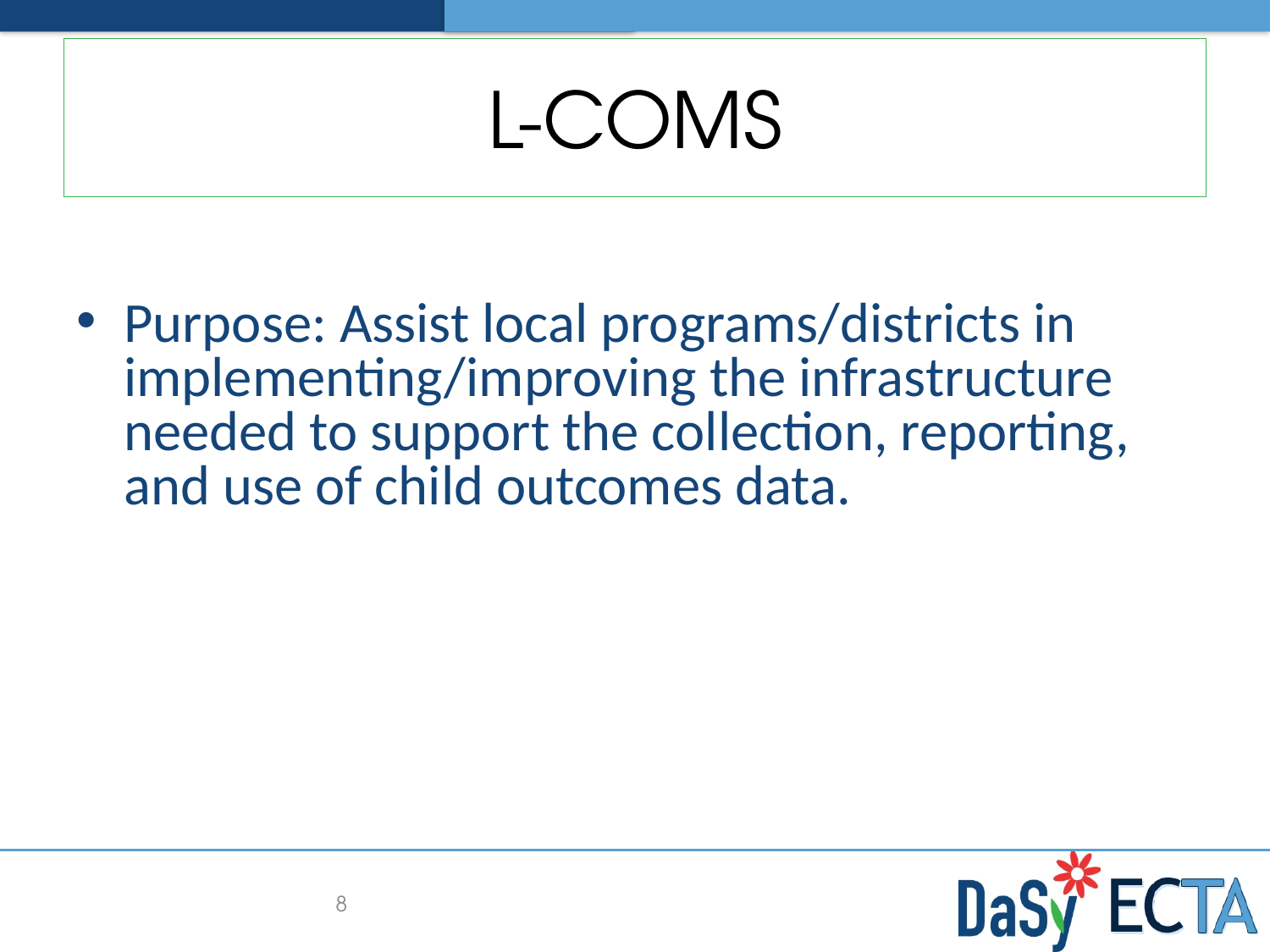

# L-COMS

Purpose: Assist local programs/districts in implementing/improving the infrastructure needed to support the collection, reporting, and use of child outcomes data.

8